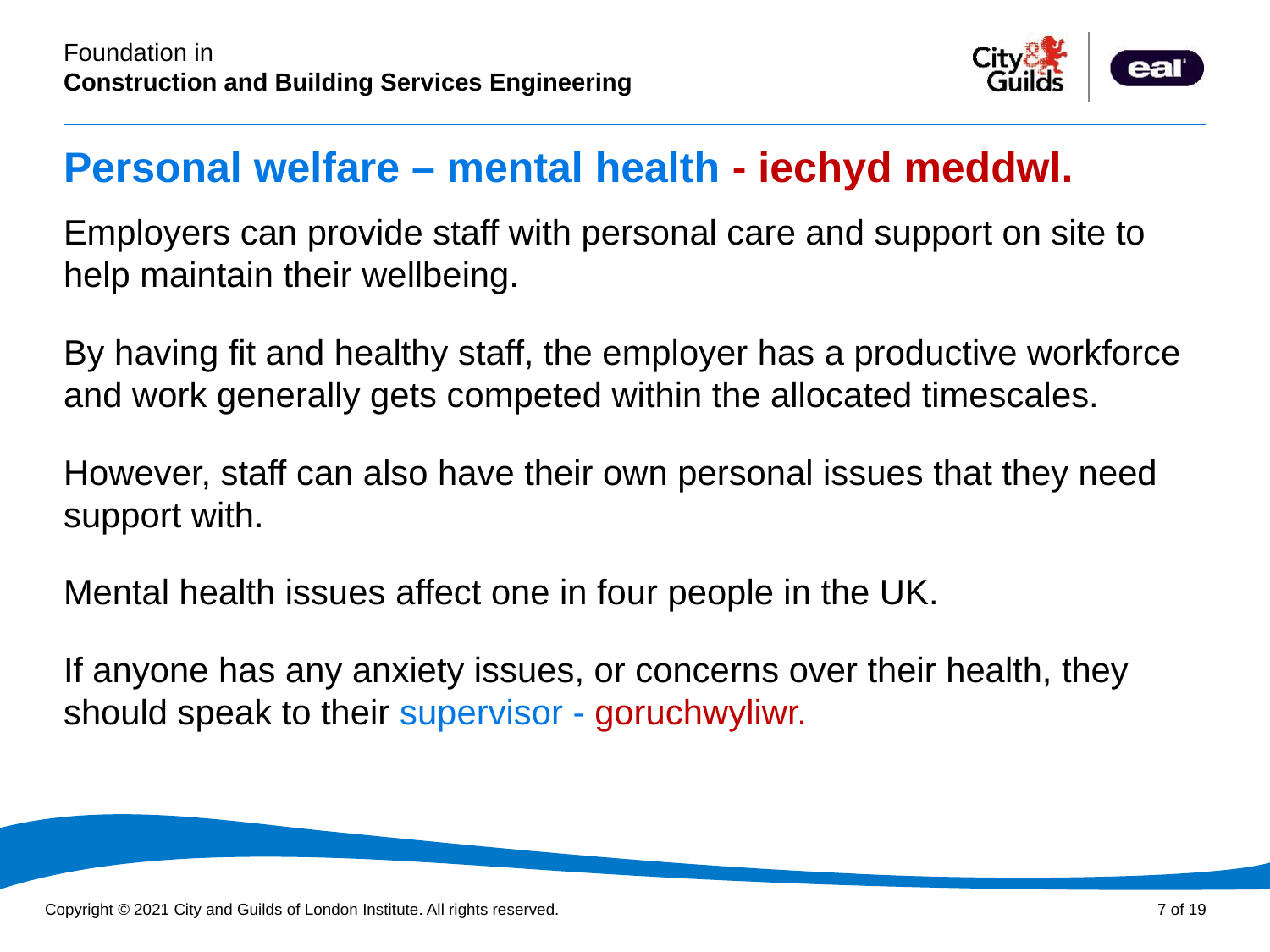

# Personal welfare – mental health - iechyd meddwl.
Employers can provide staff with personal care and support on site to help maintain their wellbeing.
By having fit and healthy staff, the employer has a productive workforce and work generally gets competed within the allocated timescales.
However, staff can also have their own personal issues that they need support with.
Mental health issues affect one in four people in the UK.
If anyone has any anxiety issues, or concerns over their health, they should speak to their supervisor - goruchwyliwr.